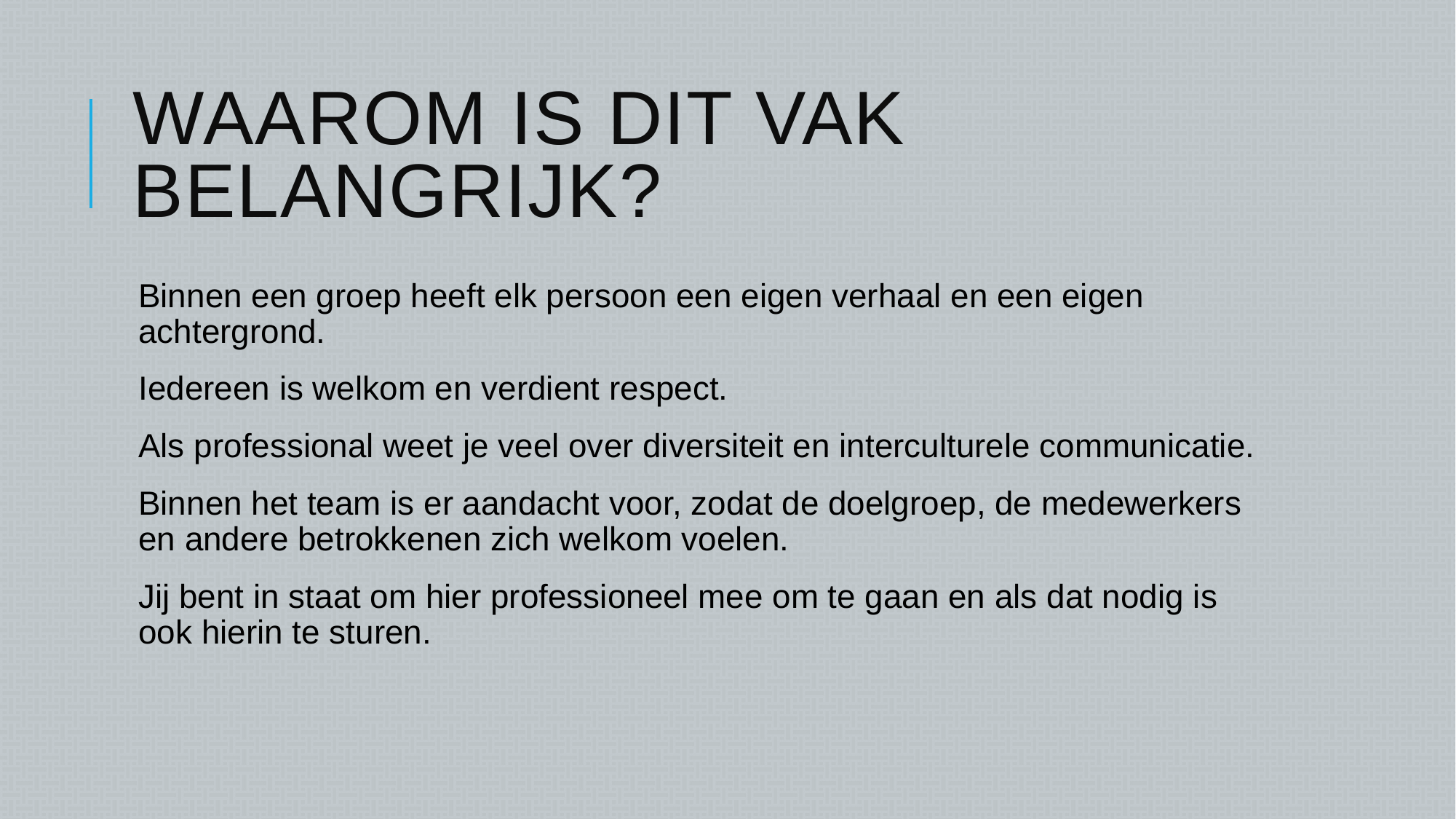

# Waarom is dit vak belangrijk?
Binnen een groep heeft elk persoon een eigen verhaal en een eigen achtergrond.
Iedereen is welkom en verdient respect.
Als professional weet je veel over diversiteit en interculturele communicatie.
Binnen het team is er aandacht voor, zodat de doelgroep, de medewerkers en andere betrokkenen zich welkom voelen.
Jij bent in staat om hier professioneel mee om te gaan en als dat nodig is ook hierin te sturen.